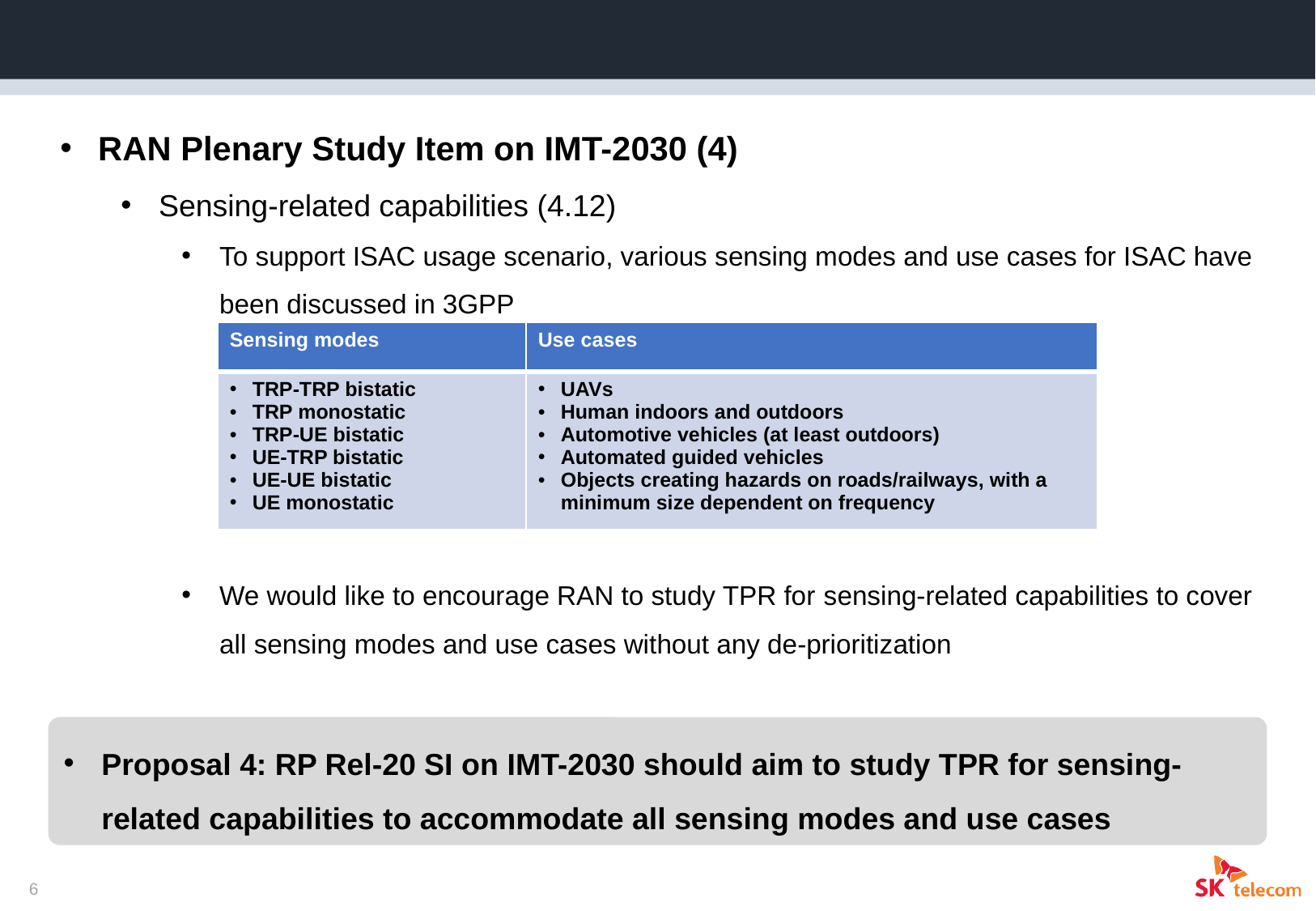

Discussion
RAN Plenary Study Item on IMT-2030 (4)
Sensing-related capabilities (4.12)
To support ISAC usage scenario, various sensing modes and use cases for ISAC have been discussed in 3GPP

We would like to encourage RAN to study TPR for sensing-related capabilities to cover all sensing modes and use cases without any de-prioritization
| Sensing modes | Use cases |
| --- | --- |
| TRP-TRP bistatic TRP monostatic TRP-UE bistatic UE-TRP bistatic UE-UE bistatic UE monostatic | UAVs Human indoors and outdoors Automotive vehicles (at least outdoors) Automated guided vehicles Objects creating hazards on roads/railways, with a minimum size dependent on frequency |
Proposal 4: RP Rel-20 SI on IMT-2030 should aim to study TPR for sensing-related capabilities to accommodate all sensing modes and use cases